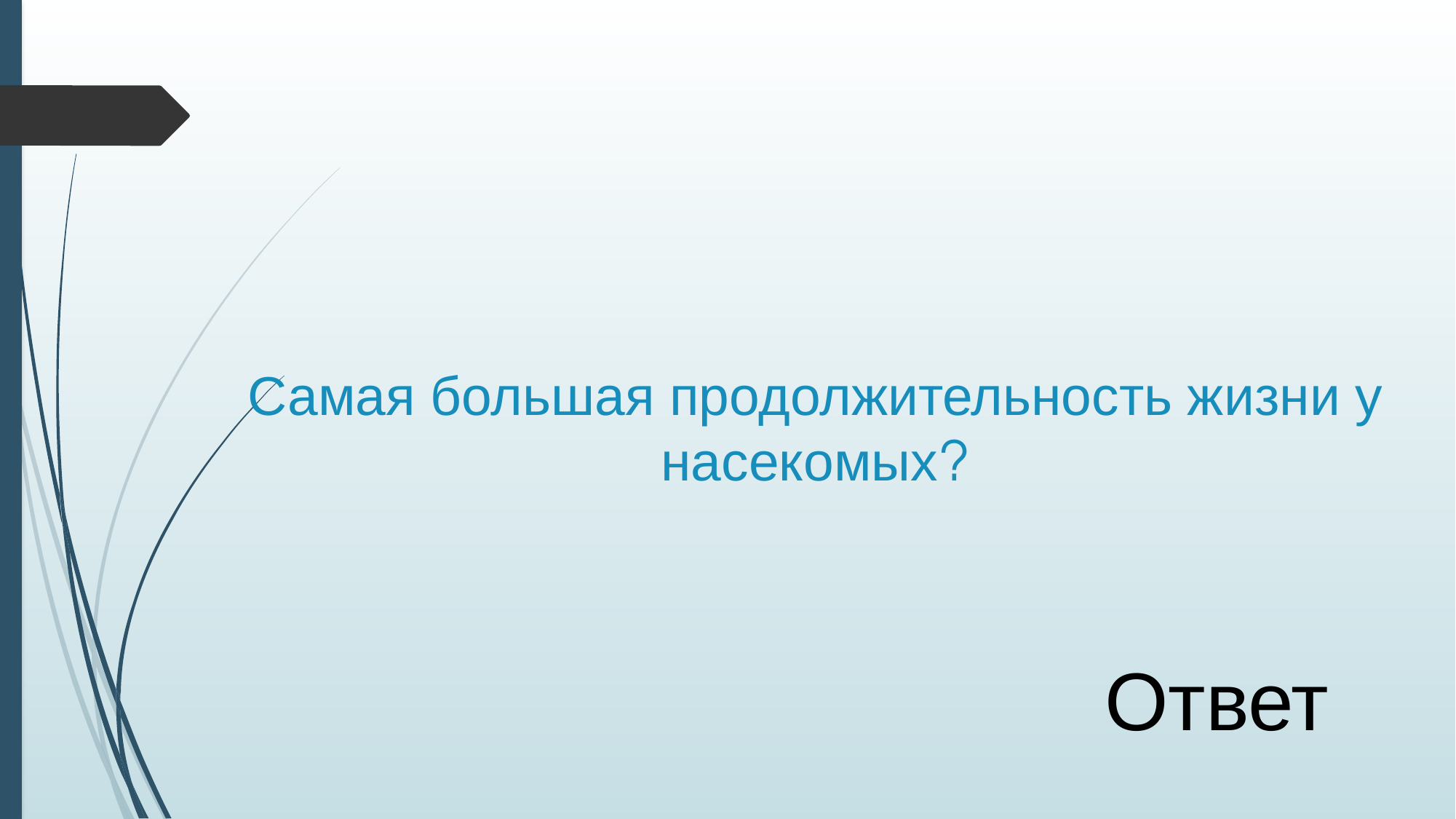

# Самая большая продолжительность жизни у насекомых?
Ответ